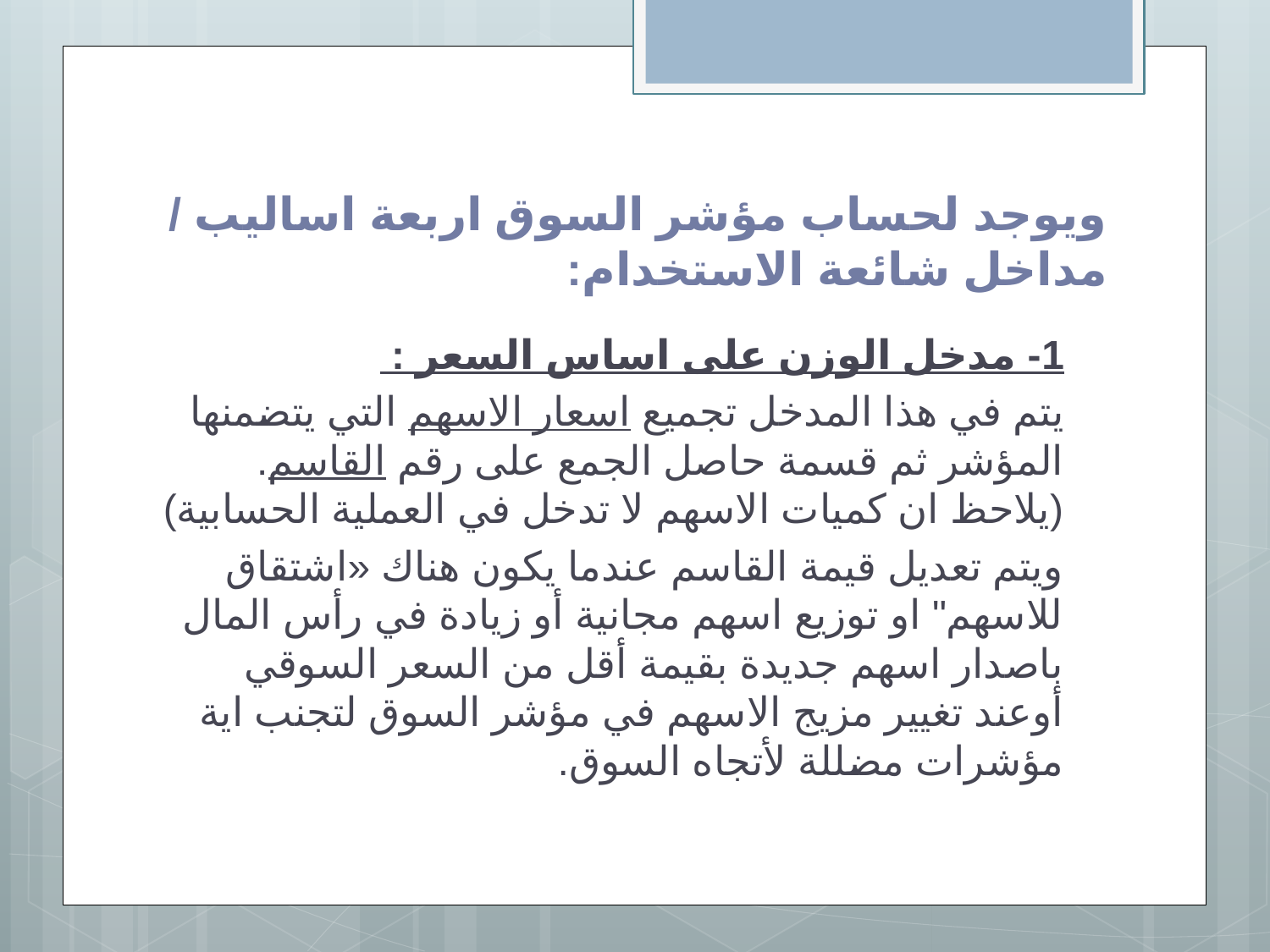

# ويوجد لحساب مؤشر السوق اربعة اساليب / مداخل شائعة الاستخدام:
1- مدخل الوزن على اساس السعر :
يتم في هذا المدخل تجميع اسعار الاسهم التي يتضمنها المؤشر ثم قسمة حاصل الجمع على رقم القاسم. (يلاحظ ان كميات الاسهم لا تدخل في العملية الحسابية)
ويتم تعديل قيمة القاسم عندما يكون هناك «اشتقاق للاسهم" او توزيع اسهم مجانية أو زيادة في رأس المال باصدار اسهم جديدة بقيمة أقل من السعر السوقي أوعند تغيير مزيج الاسهم في مؤشر السوق لتجنب اية مؤشرات مضللة لأتجاه السوق.